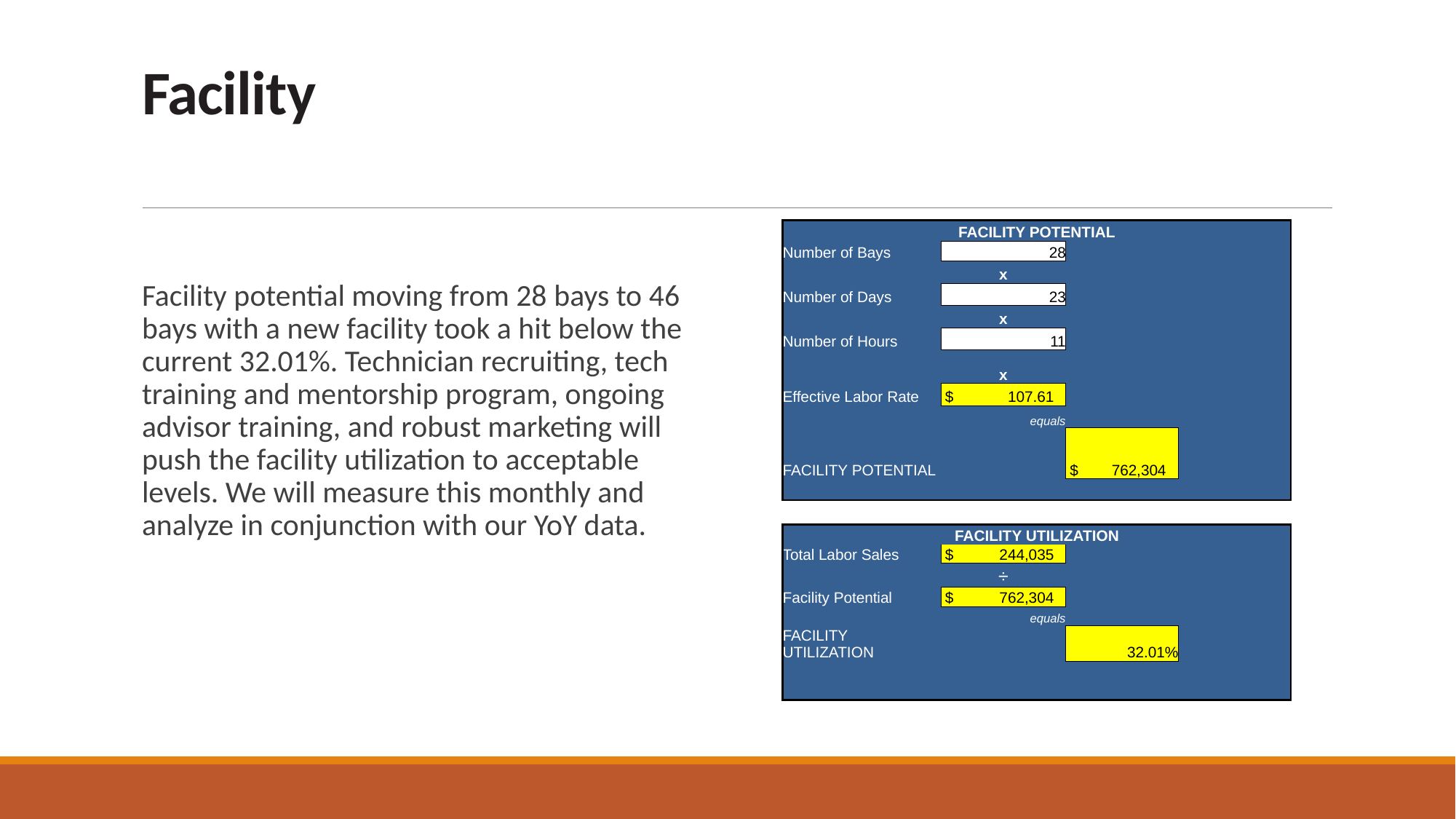

# Facility
| FACILITY POTENTIAL |  |  |  |  |  |
| --- | --- | --- | --- | --- | --- |
| Number of Bays | 28 |  |  |  |  |
|  | x |  |  |  |  |
| Number of Days | 23 |  |  |  |  |
|  | x |  |  |  |  |
| Number of Hours | 11 |  |  |  |  |
|  | x |  |  |  |  |
| Effective Labor Rate | $ 107.61 |  |  |  |  |
|  | equals |  |  |  |  |
| FACILITY POTENTIAL |  | $ 762,304 |  |  |  |
|  |  |  |  |  |  |
|  |  |  |  |  |  |
| FACILITY UTILIZATION |  |  |  |  |  |
| Total Labor Sales | $ 244,035 |  |  |  |  |
|  | ÷ |  |  |  |  |
| Facility Potential | $ 762,304 |  |  |  |  |
|  | equals |  |  |  |  |
| FACILITY UTILIZATION |  | 32.01% |  |  |  |
|  |  |  |  |  |  |
|  |  |  |  |  |  |

Facility potential moving from 28 bays to 46 bays with a new facility took a hit below the current 32.01%. Technician recruiting, tech training and mentorship program, ongoing advisor training, and robust marketing will push the facility utilization to acceptable levels. We will measure this monthly and analyze in conjunction with our YoY data.